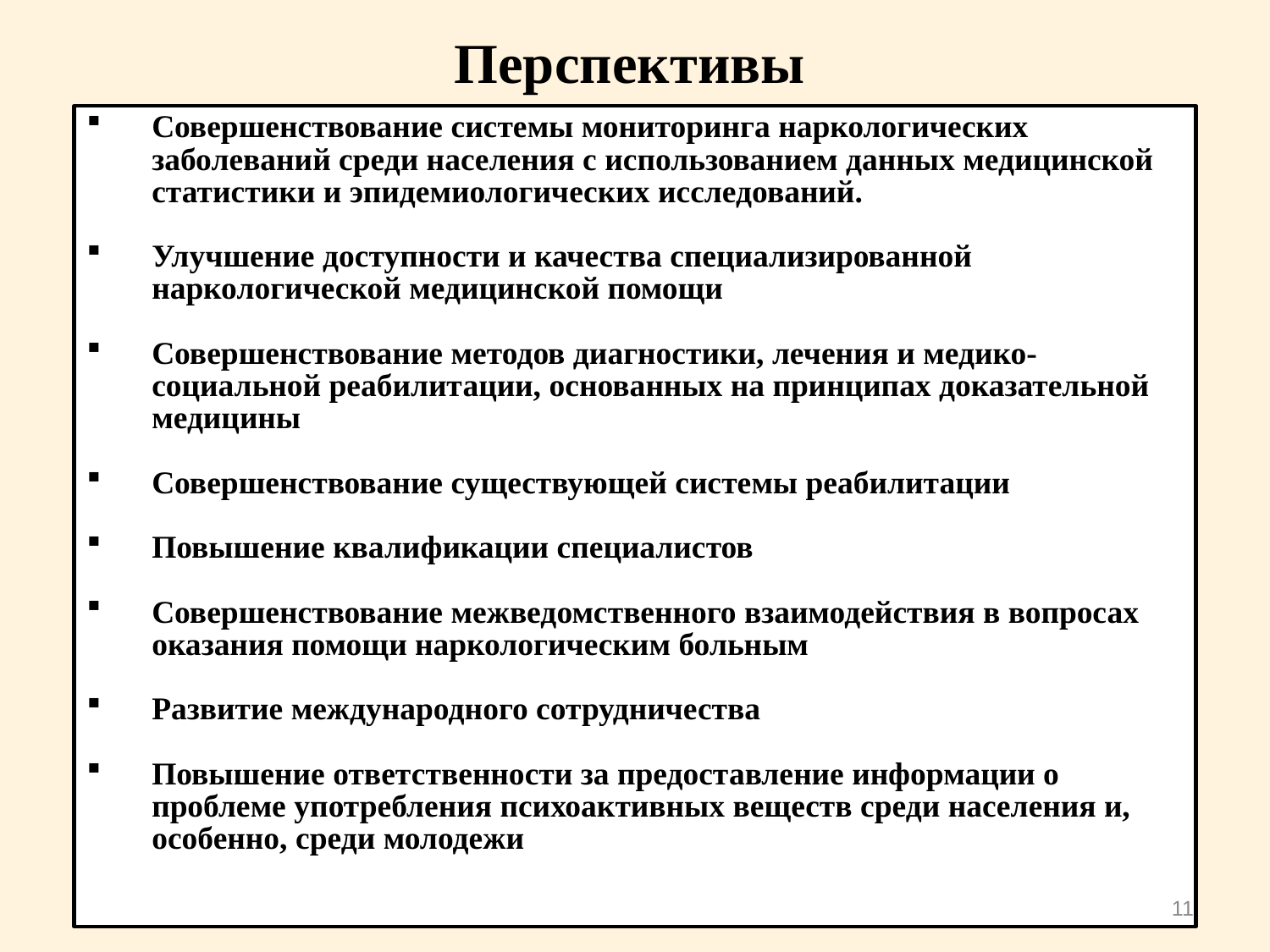

Перспективы
Совершенствование системы мониторинга наркологических заболеваний среди населения с использованием данных медицинской статистики и эпидемиологических исследований.

Улучшение доступности и качества специализированной наркологической медицинской помощи

Совершенствование методов диагностики, лечения и медико-социальной реабилитации, основанных на принципах доказательной медицины

Совершенствование существующей системы реабилитации

Повышение квалификации специалистов

Совершенствование межведомственного взаимодействия в вопросах оказания помощи наркологическим больным

Развитие международного сотрудничества

Повышение ответственности за предоставление информации о проблеме употребления психоактивных веществ среди населения и, особенно, среди молодежи

11